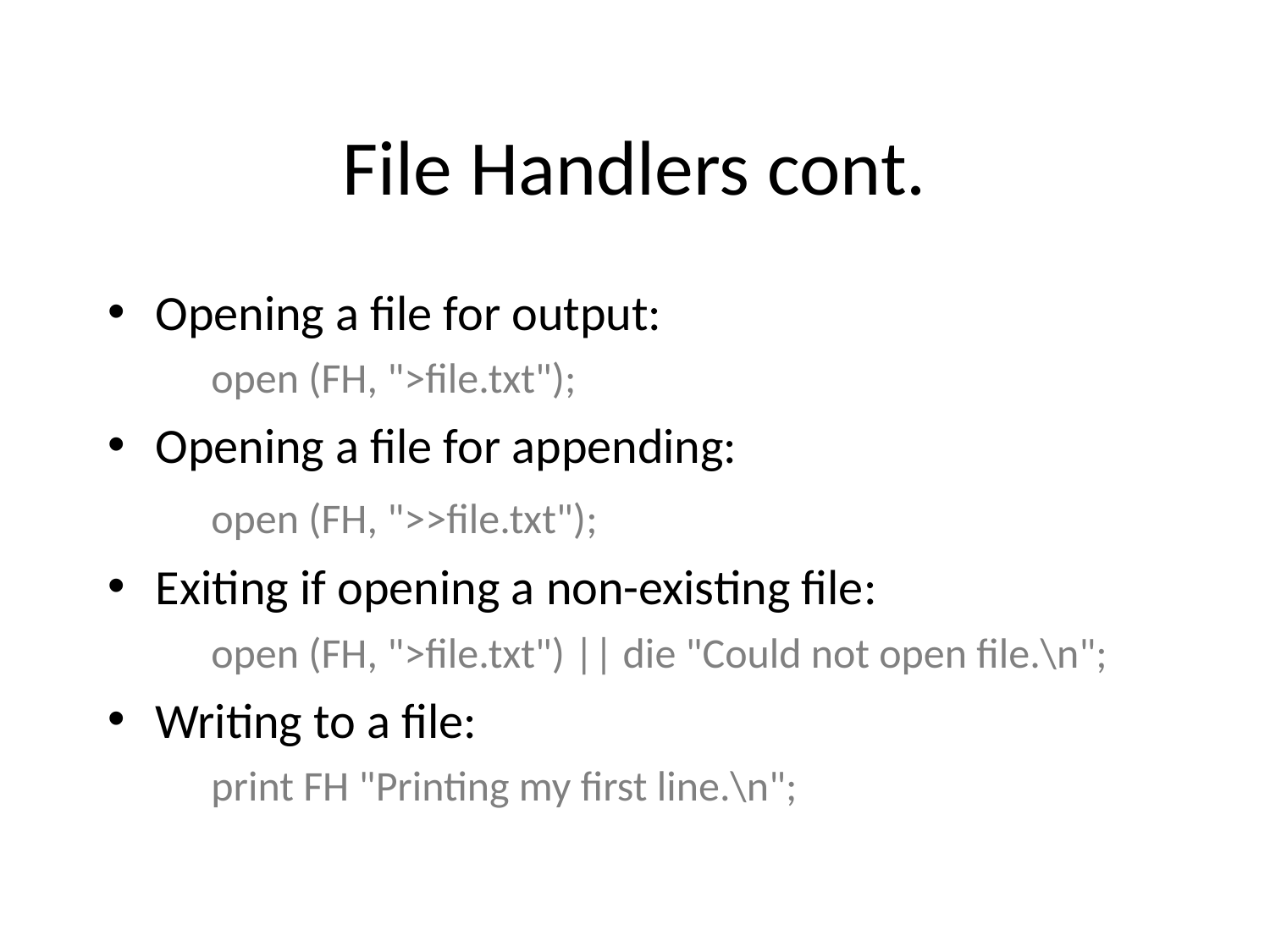

# File Handlers cont.
Opening a file for output:
	open (FH, ">file.txt");
Opening a file for appending:
	open (FH, ">>file.txt");
Exiting if opening a non-existing file:
	open (FH, ">file.txt") || die "Could not open file.\n";
Writing to a file:
	print FH "Printing my first line.\n";